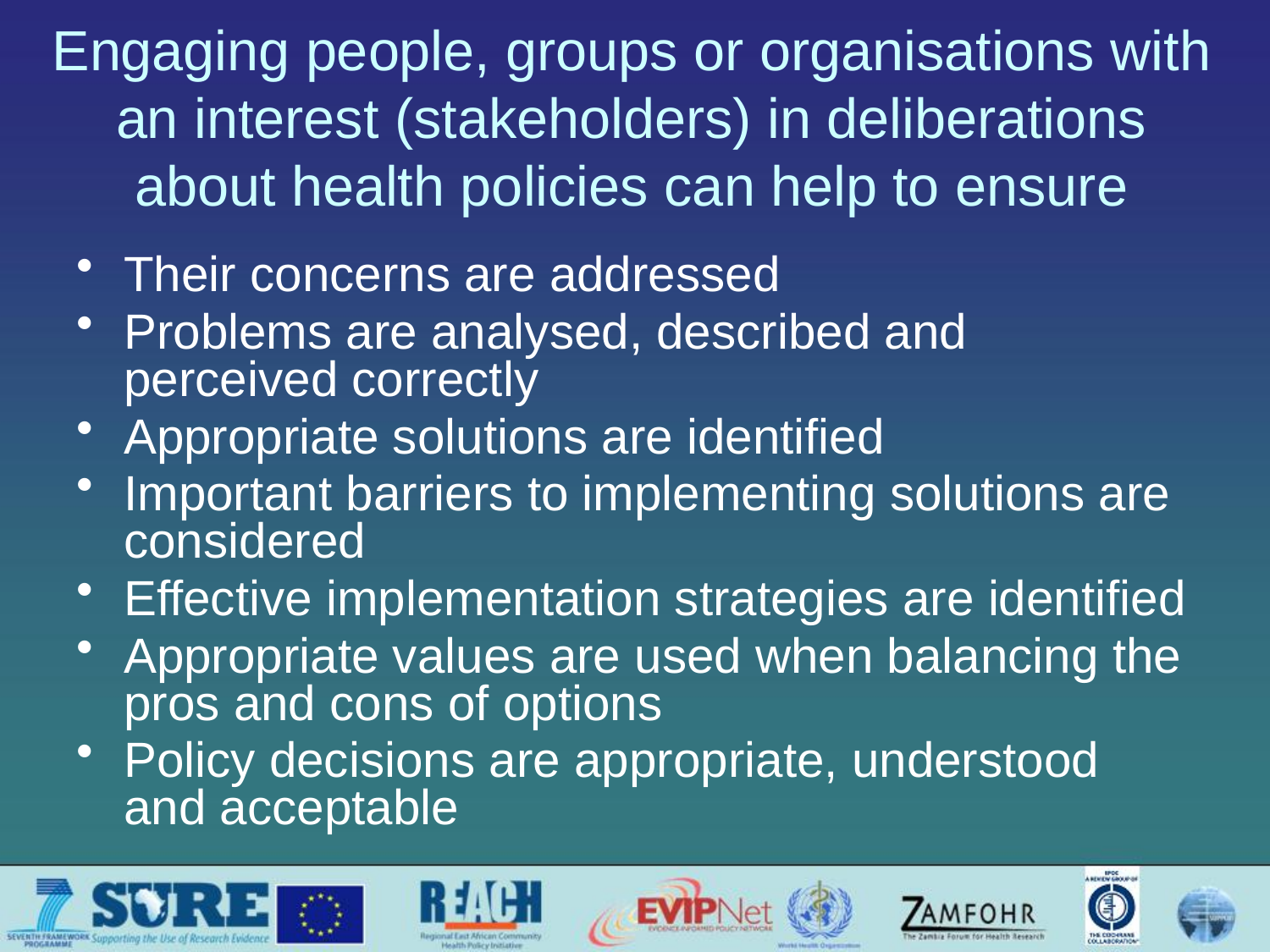

# Engaging people, groups or organisations with an interest (stakeholders) in deliberations about health policies can help to ensure
Their concerns are addressed
Problems are analysed, described and perceived correctly
Appropriate solutions are identified
Important barriers to implementing solutions are considered
Effective implementation strategies are identified
Appropriate values are used when balancing the pros and cons of options
Policy decisions are appropriate, understood and acceptable